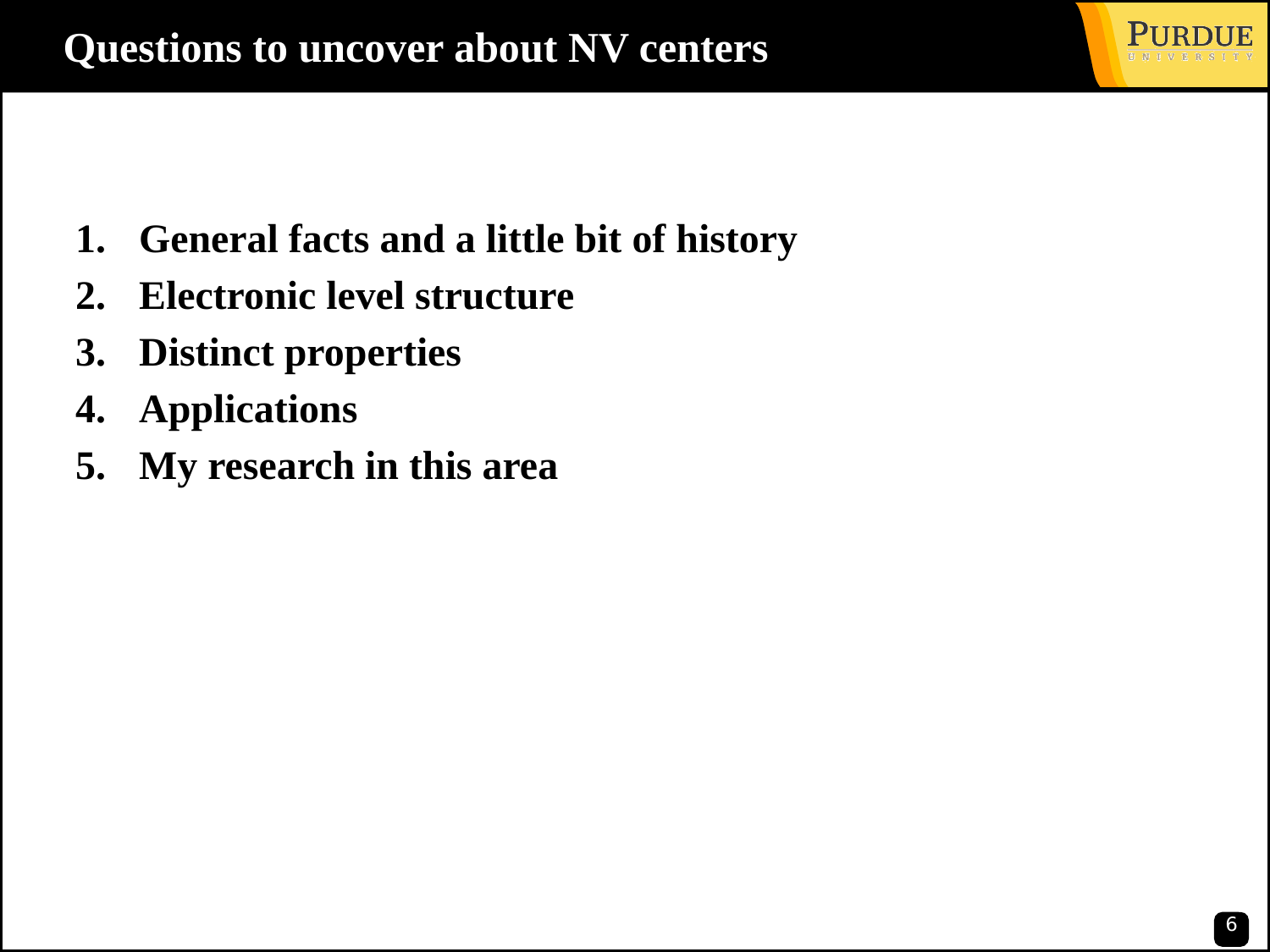

# Questions to uncover about NV centers
General facts and a little bit of history
Electronic level structure
Distinct properties
Applications
My research in this area